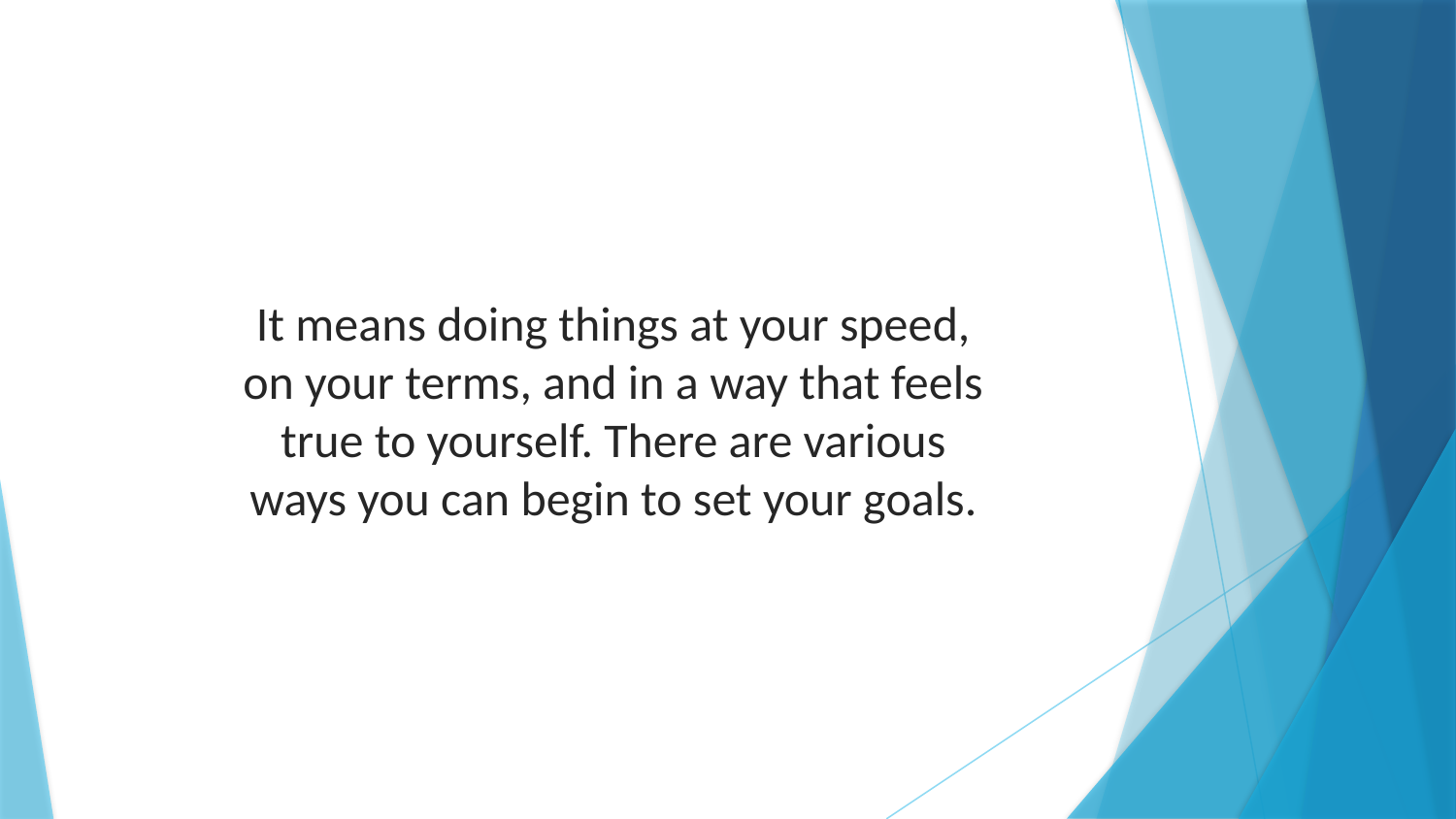

It means doing things at your speed, on your terms, and in a way that feels true to yourself. There are various ways you can begin to set your goals.